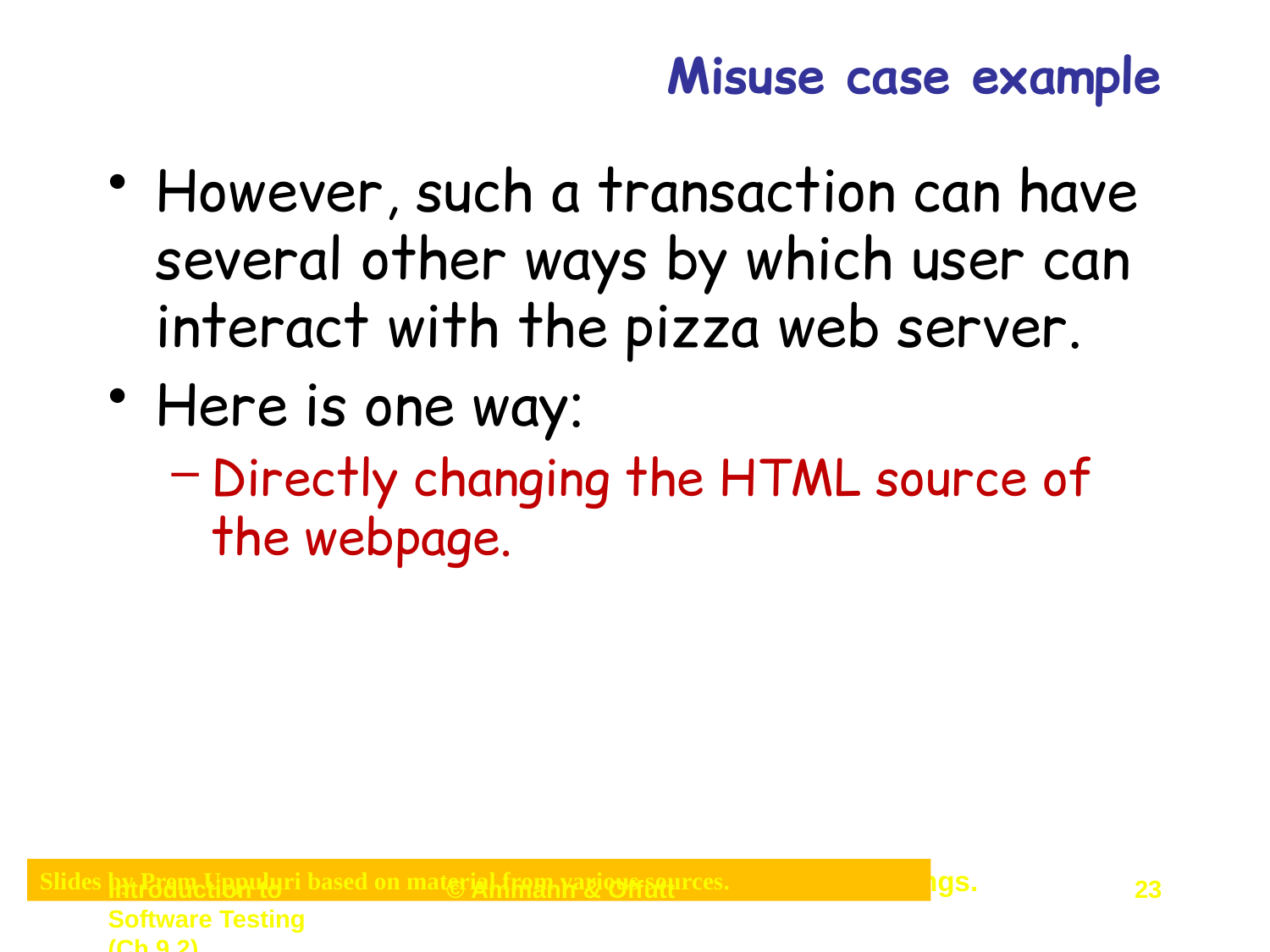

# Misuse case example
However, such a transaction can have several other ways by which user can interact with the pizza web server.
Here is one way:
Directly changing the HTML source of the webpage.
Introduction to Software Testing  (Ch 9.2)
© Ammann & Offutt
23